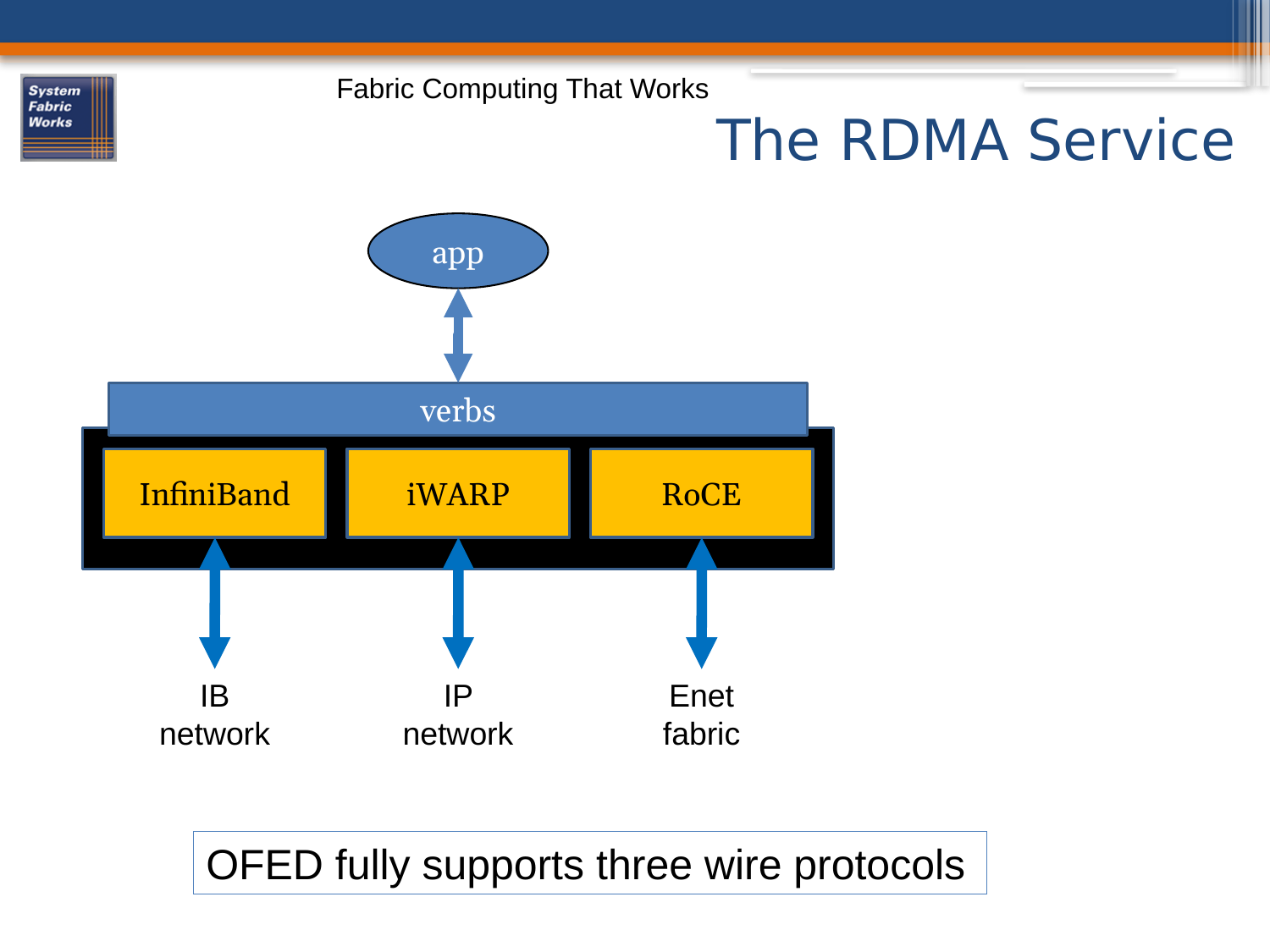

# The RDMA Service
app
verbs

InfiniBand
iWARP
RoCE

IB network
IP network
Enet fabric
OFED fully supports three wire protocols